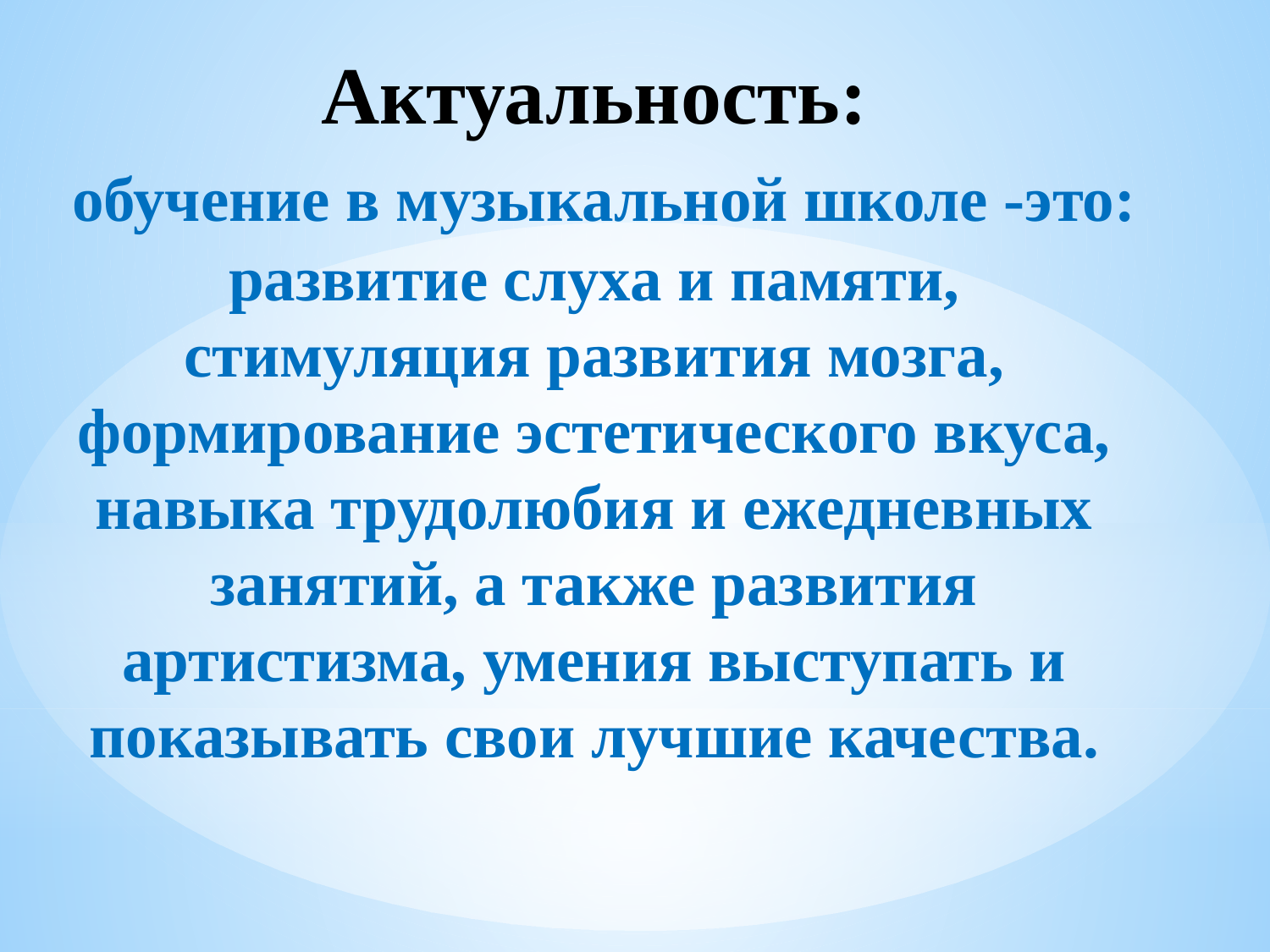

# Актуальность: обучение в музыкальной школе -это: развитие слуха и памяти, стимуляция развития мозга, формирование эстетического вкуса, навыка трудолюбия и ежедневных занятий, а также развития артистизма, умения выступать и показывать свои лучшие качества.